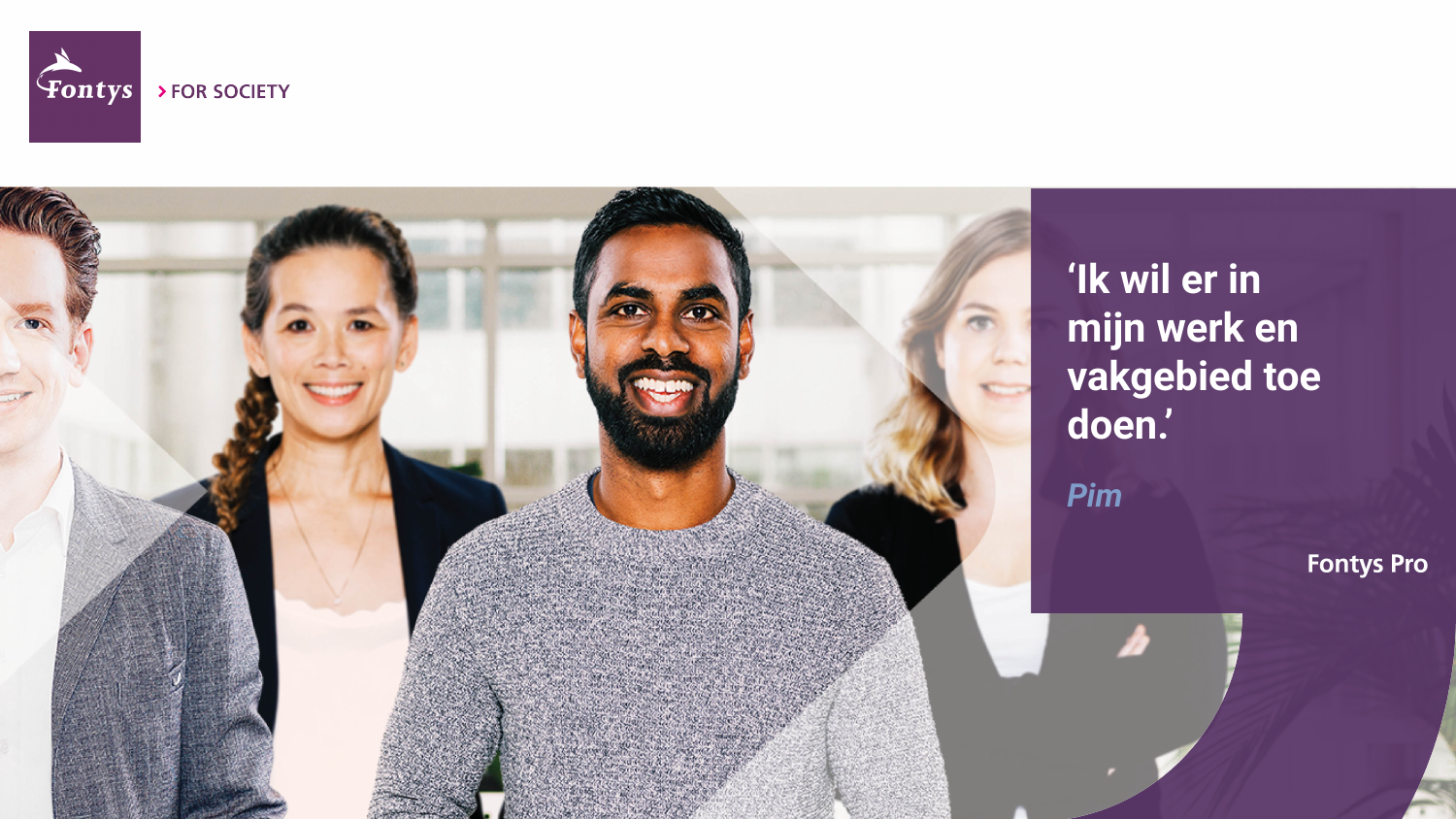

‘Ik wil er in
mijn werk en vakgebied toe doen.’
Pim